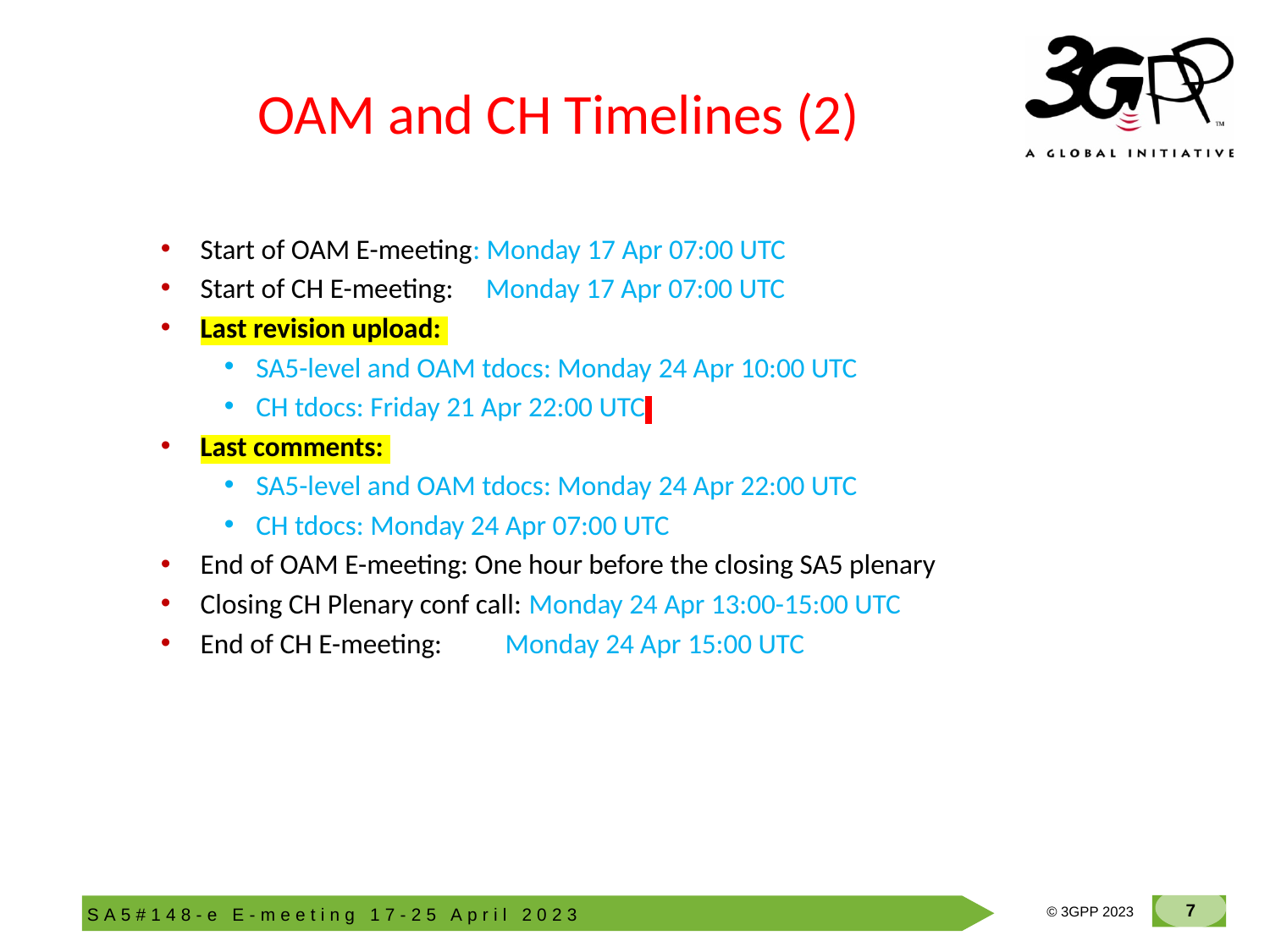

# OAM and CH Timelines (2)
Start of OAM E-meeting: Monday 17 Apr 07:00 UTC
Start of CH E-meeting:     Monday 17 Apr 07:00 UTC
Last revision upload:
SA5-level and OAM tdocs: Monday 24 Apr 10:00 UTC
CH tdocs: Friday 21 Apr 22:00 UTC
Last comments:
SA5-level and OAM tdocs: Monday 24 Apr 22:00 UTC
CH tdocs: Monday 24 Apr 07:00 UTC
End of OAM E-meeting: One hour before the closing SA5 plenary
Closing CH Plenary conf call: Monday 24 Apr 13:00-15:00 UTC
End of CH E-meeting: 	        Monday 24 Apr 15:00 UTC